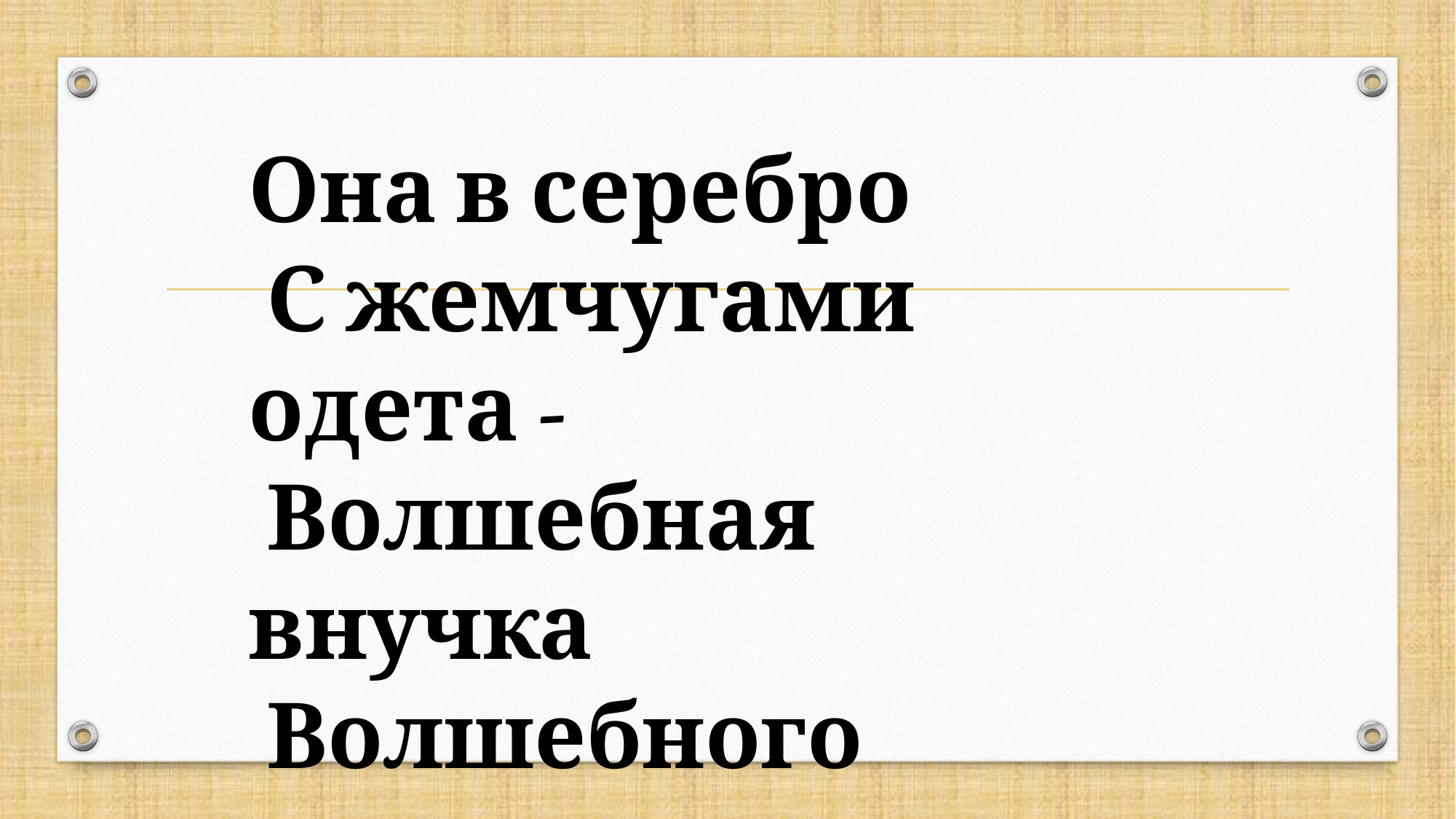

#
Она в серебро
 С жемчугами одета -
 Волшебная внучка
 Волшебного деда.